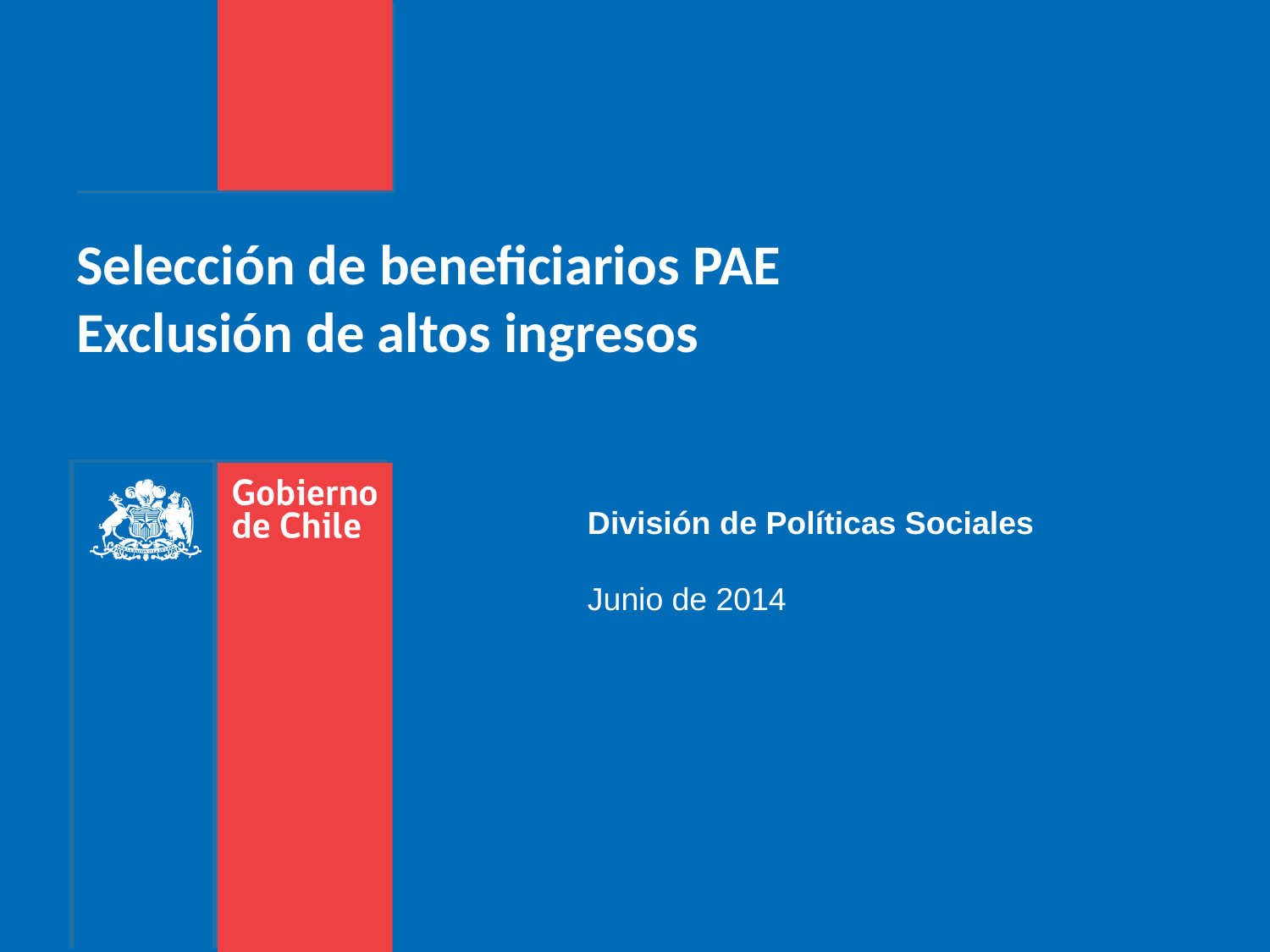

# Selección de beneficiarios PAE Exclusión de altos ingresos

División de Políticas Sociales

Junio de 2014